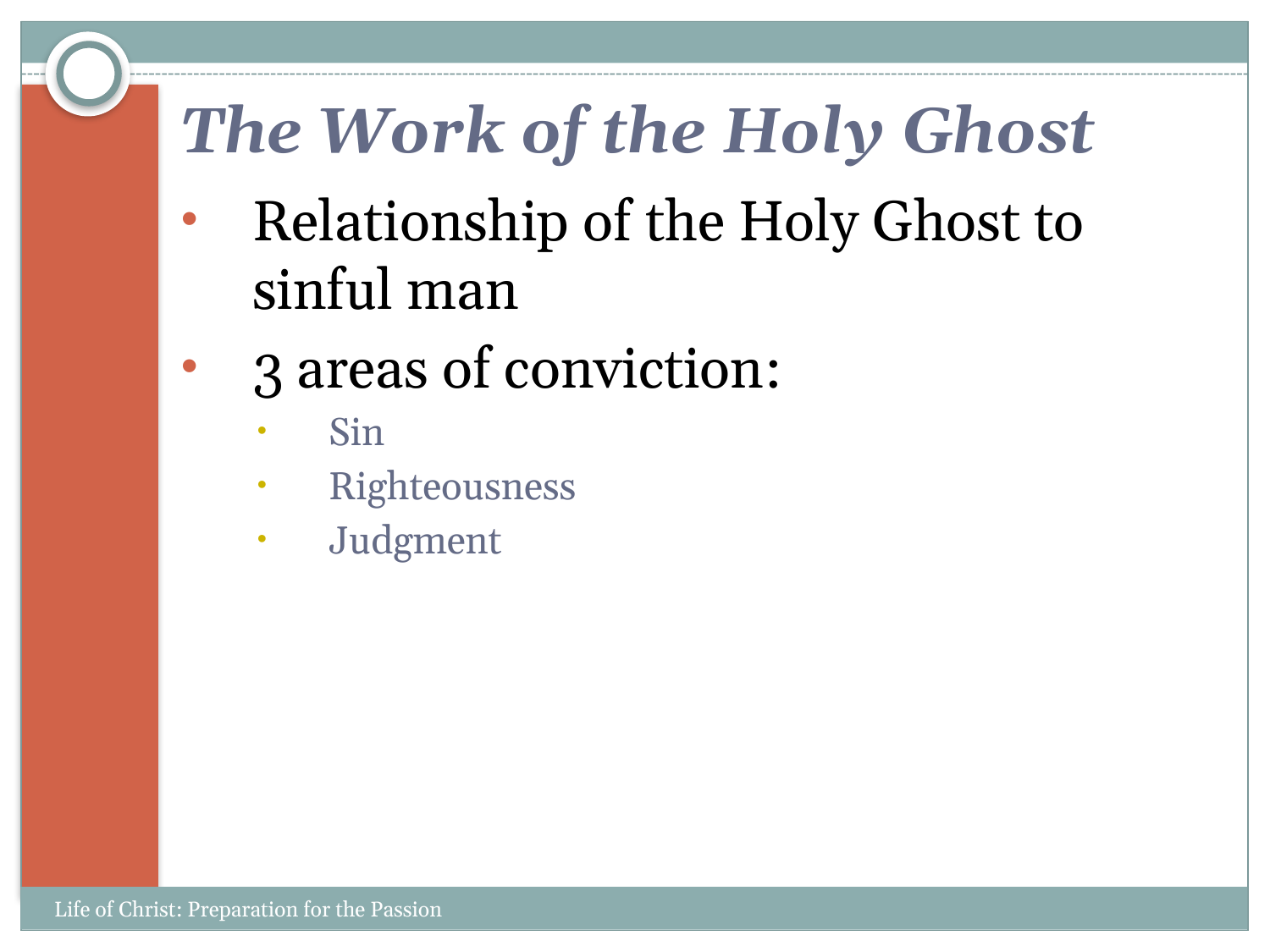

# The Work of the Holy Ghost
Relationship of the Holy Ghost to sinful man
3 areas of conviction:
Sin
Righteousness
Judgment

Life of Christ: Preparation for the Passion